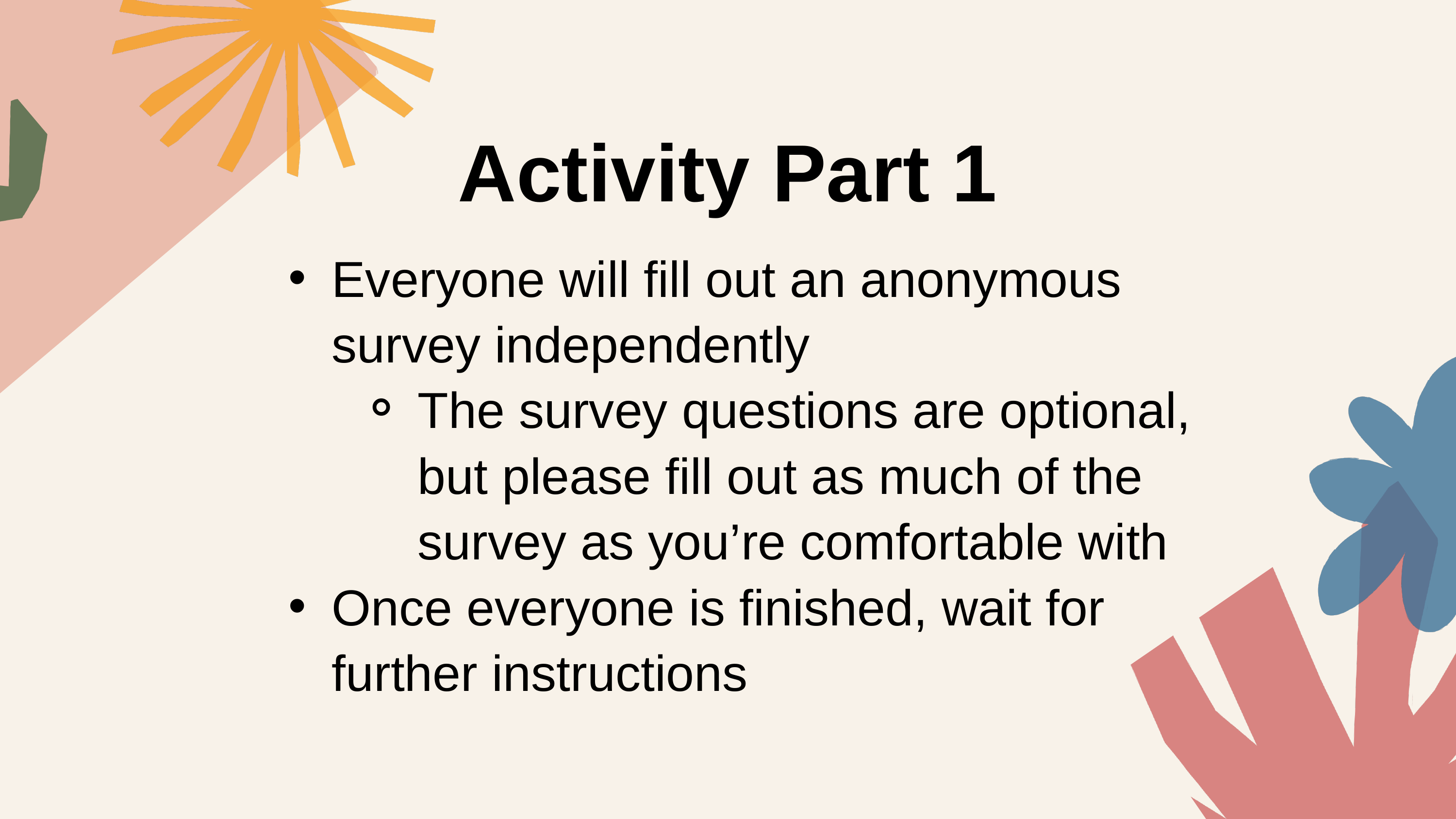

Activity Part 1

Everyone will fill out an anonymous survey independently
The survey questions are optional, but please fill out as much of the survey as you’re comfortable with
Once everyone is finished, wait for further instructions